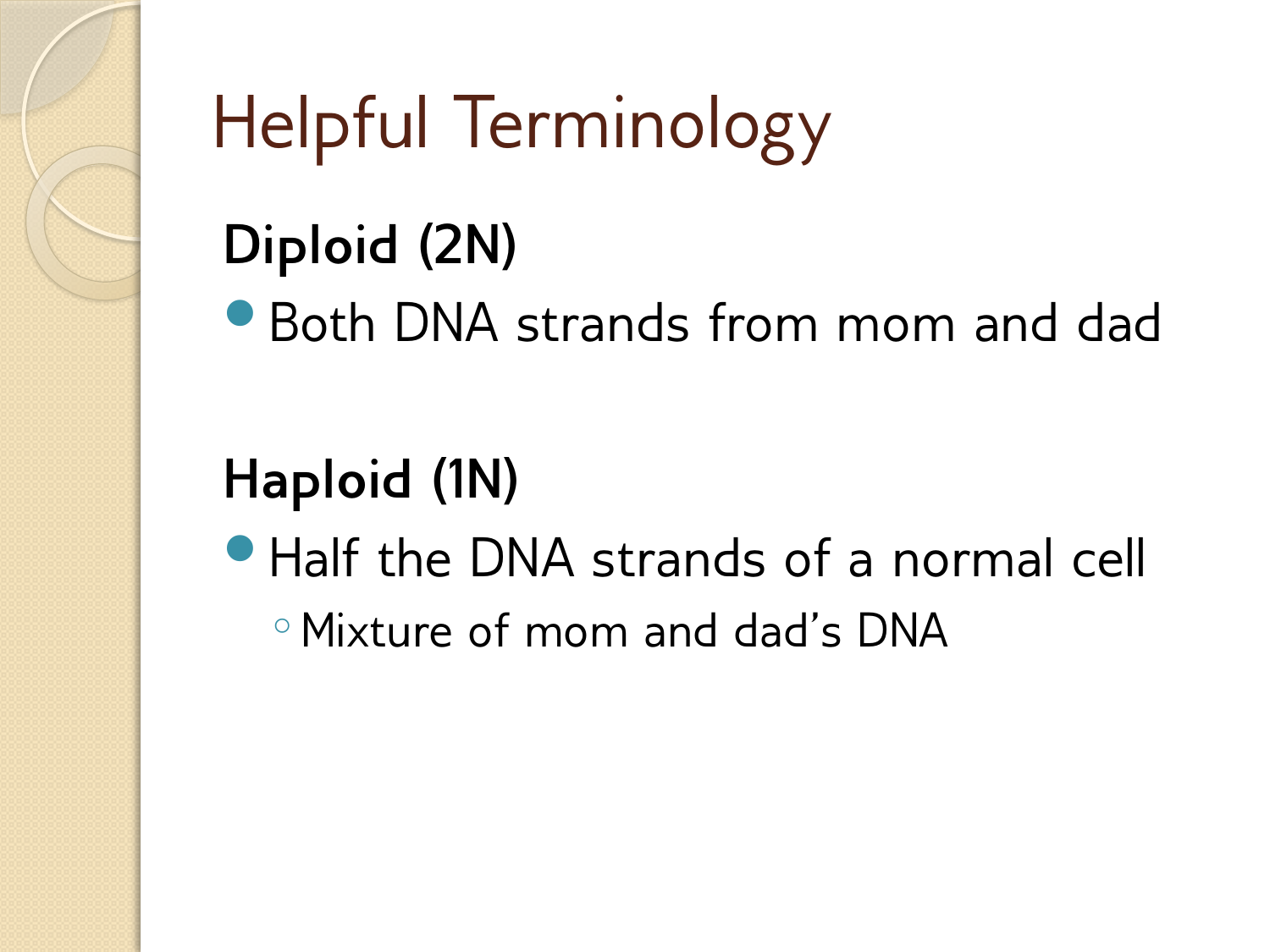

# Helpful Terminology
Diploid (2N)
Both DNA strands from mom and dad

Haploid (1N)
Half the DNA strands of a normal cell
Mixture of mom and dad’s DNA